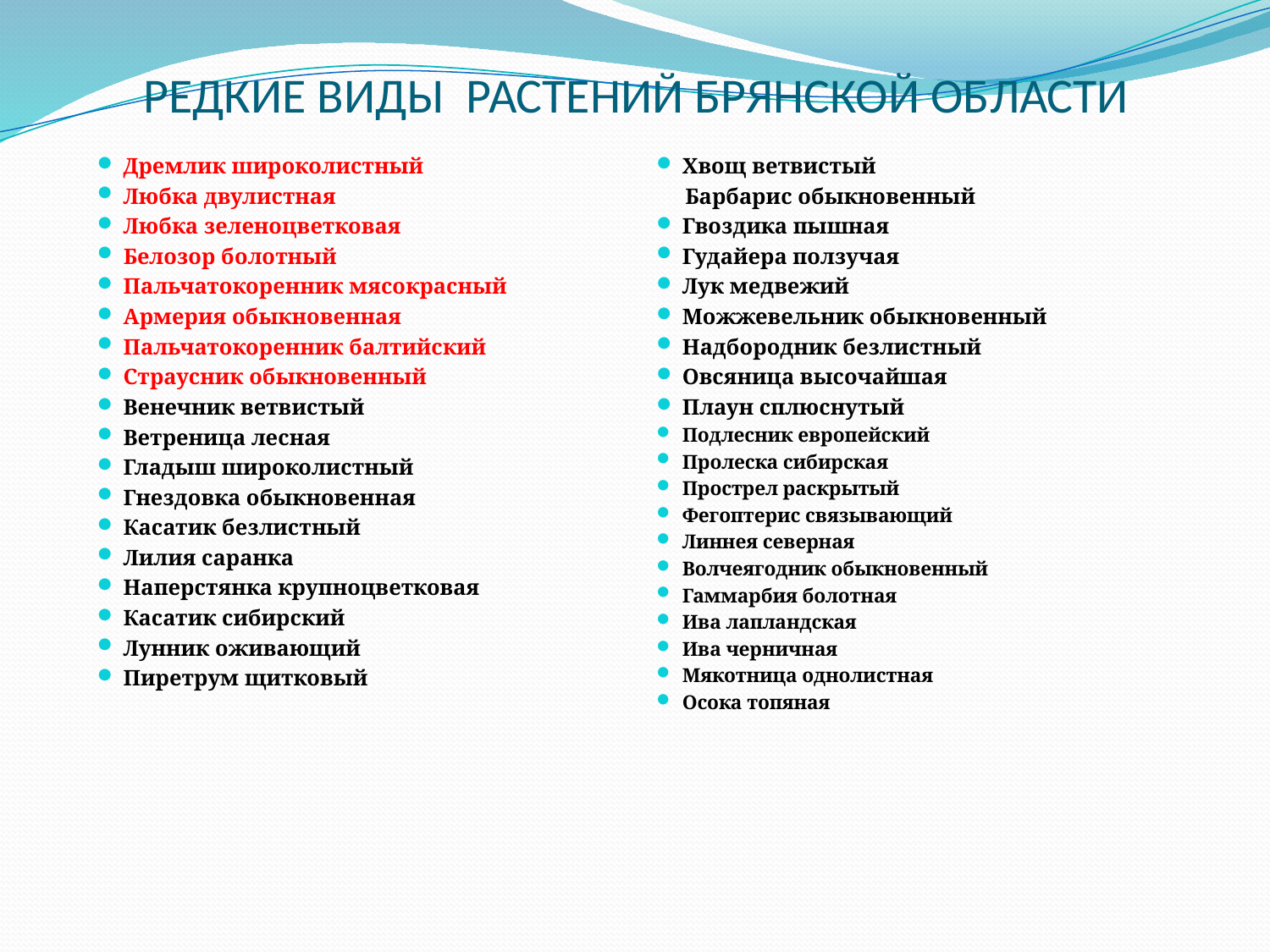

# РЕДКИЕ ВИДЫ  РАСТЕНИЙ БРЯНСКОЙ ОБЛАСТИ
Дремлик широколистный
Любка двулистная
Любка зеленоцветковая
Белозор болотный
Пальчатокоренник мясокрасный
Армерия обыкновенная
Пальчатокоренник балтийский
Страусник обыкновенный
Венечник ветвистый
Ветреница лесная
Гладыш широколистный
Гнездовка обыкновенная
Касатик безлистный
Лилия саранка
Наперстянка крупноцветковая
Касатик сибирский
Лунник оживающий
Пиретрум щитковый

Хвощ ветвистый
     Барбарис обыкновенный
Гвоздика пышная
Гудайера ползучая
Лук медвежий
Можжевельник обыкновенный
Надбородник безлистный
Овсяница высочайшая
Плаун сплюснутый
Подлесник европейский
Пролеска сибирская
Прострел раскрытый
Фегоптерис связывающий
Линнея северная
Волчеягодник обыкновенный
Гаммарбия болотная
Ива лапландская
Ива черничная
Мякотница однолистная
Осока топяная